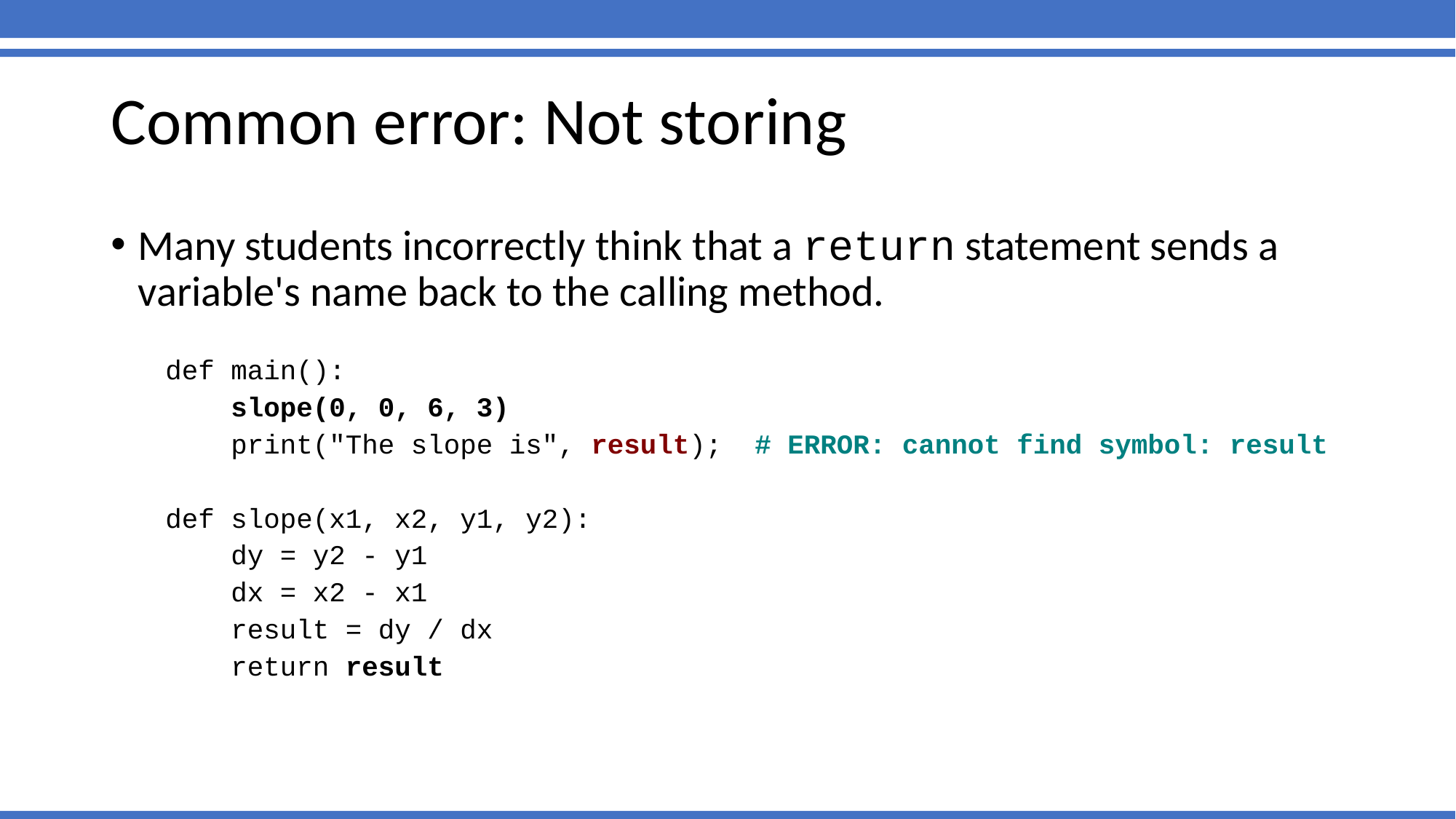

# Common error: Not storing
Many students incorrectly think that a return statement sends a variable's name back to the calling method.

def main():
    slope(0, 0, 6, 3)
    print("The slope is", result);  # ERROR: cannot find symbol: result

def slope(x1, x2, y1, y2):
    dy = y2 - y1
    dx = x2 - x1
    result = dy / dx
    return result